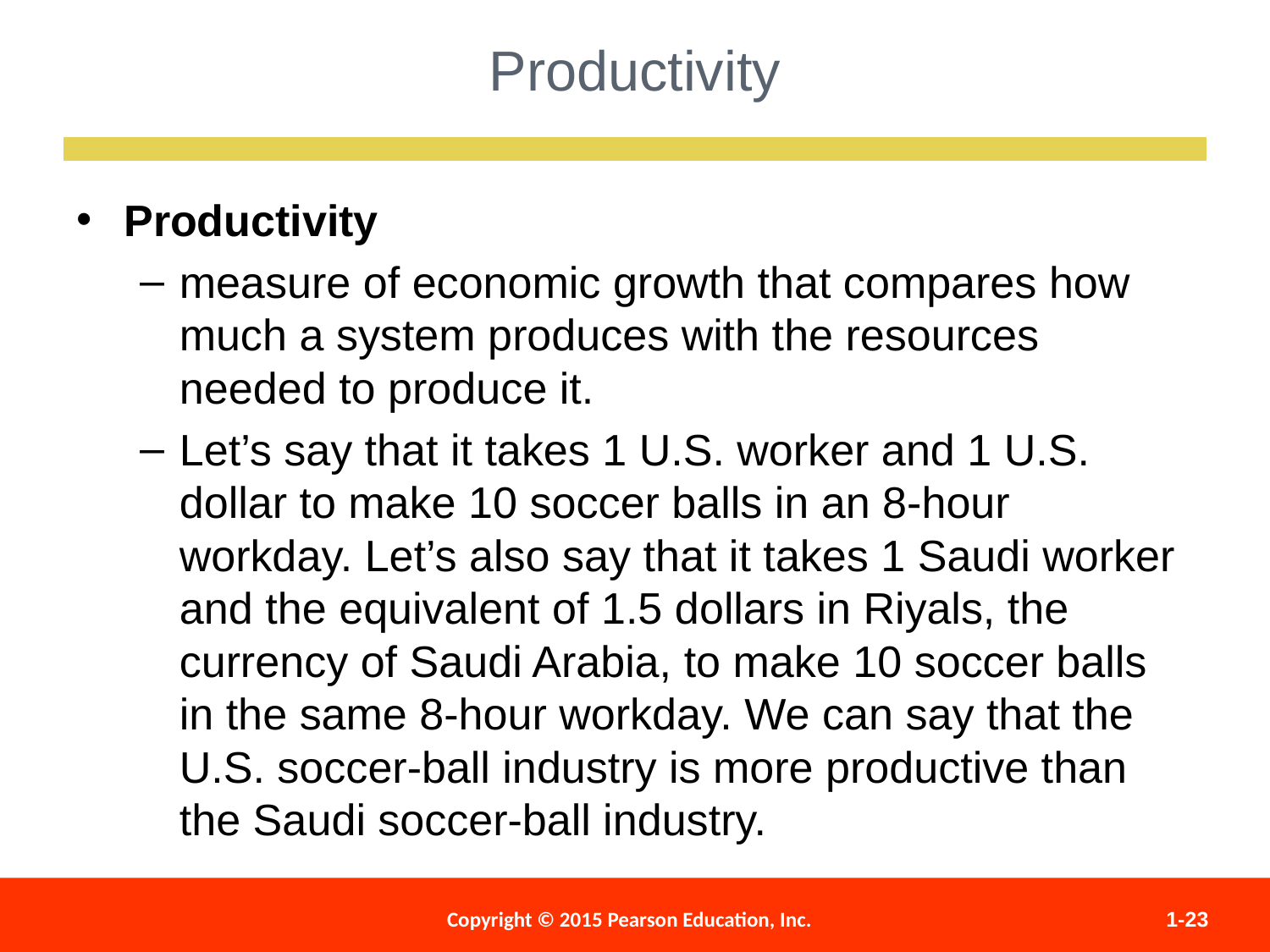

Productivity
Productivity
measure of economic growth that compares how much a system produces with the resources needed to produce it.
Let’s say that it takes 1 U.S. worker and 1 U.S. dollar to make 10 soccer balls in an 8-hour workday. Let’s also say that it takes 1 Saudi worker and the equivalent of 1.5 dollars in Riyals, the currency of Saudi Arabia, to make 10 soccer balls in the same 8-hour workday. We can say that the U.S. soccer-ball industry is more productive than the Saudi soccer-ball industry.